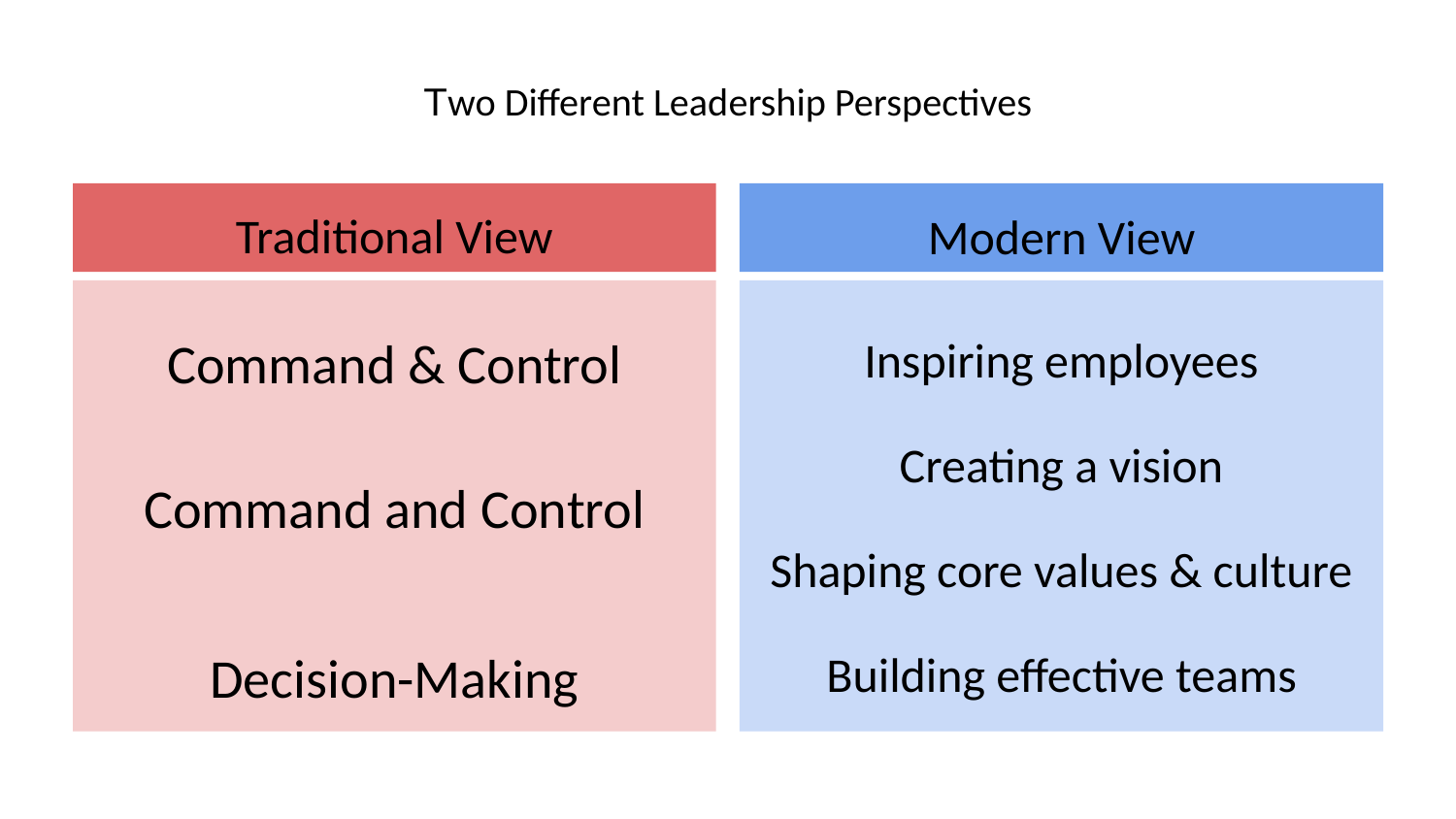

# Two Different Leadership Perspectives

Traditional View
Modern View

Command & Control

Command and Control

Decision-Making

Inspiring employees

Creating a vision

Shaping core values & culture

Building effective teams